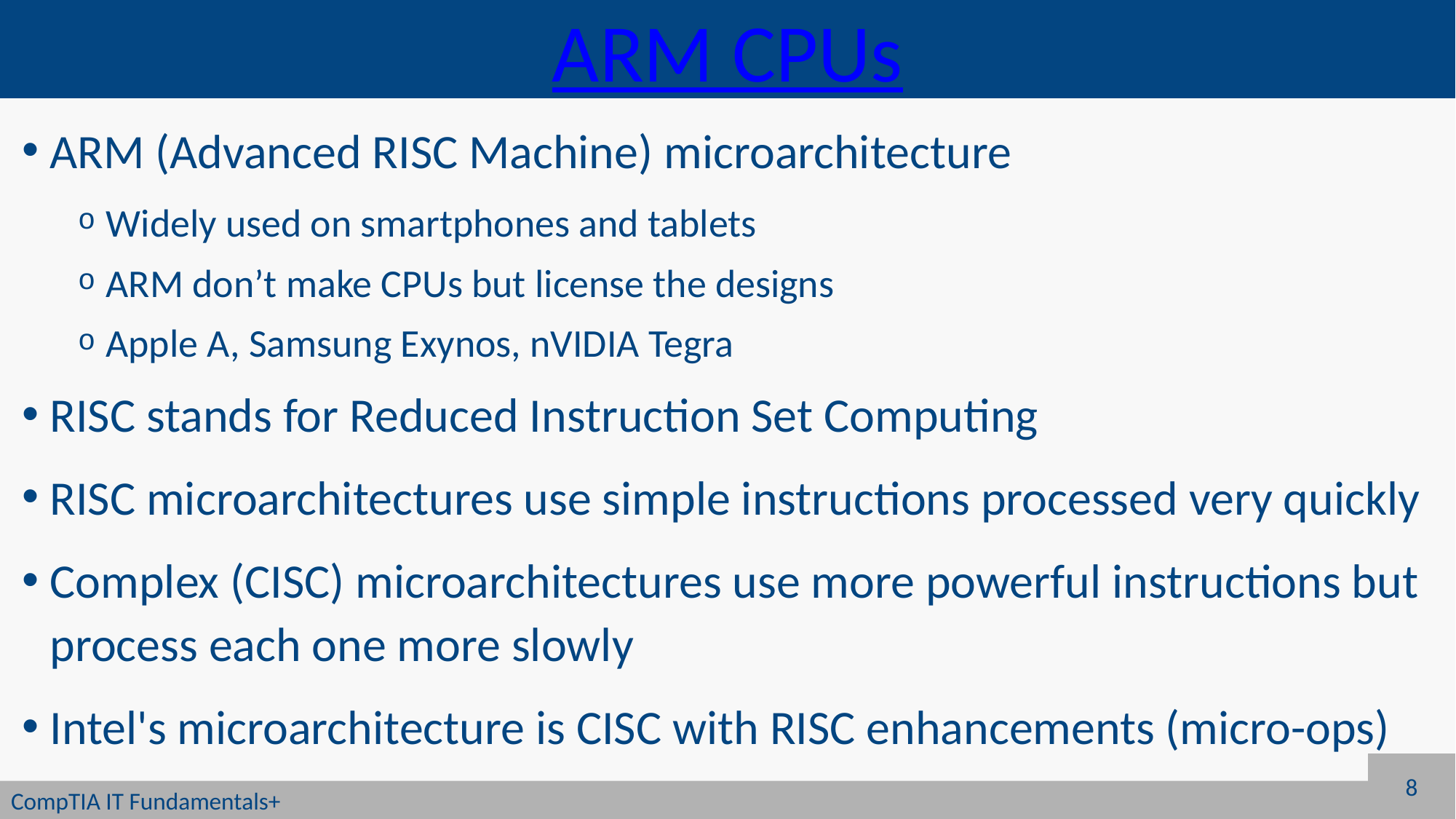

# ARM CPUs
ARM (Advanced RISC Machine) microarchitecture
Widely used on smartphones and tablets
ARM don’t make CPUs but license the designs
Apple A, Samsung Exynos, nVIDIA Tegra
RISC stands for Reduced Instruction Set Computing
RISC microarchitectures use simple instructions processed very quickly
Complex (CISC) microarchitectures use more powerful instructions but process each one more slowly
Intel's microarchitecture is CISC with RISC enhancements (micro-ops)
8
CompTIA IT Fundamentals+